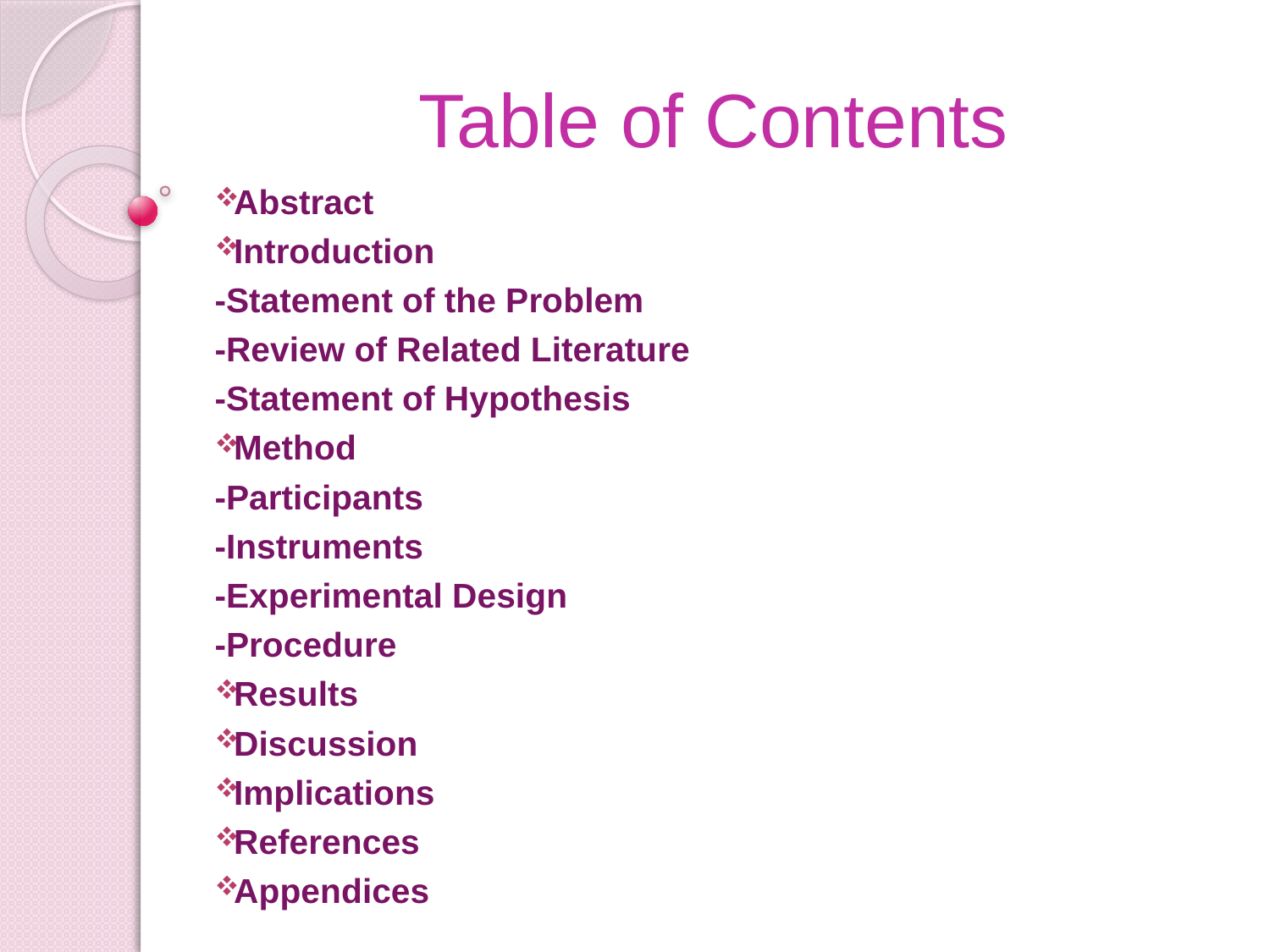

# Table of Contents
Abstract
Introduction
	-Statement of the Problem
	-Review of Related Literature
	-Statement of Hypothesis
Method
	-Participants
	-Instruments
	-Experimental Design
	-Procedure
Results
Discussion
Implications
References
Appendices